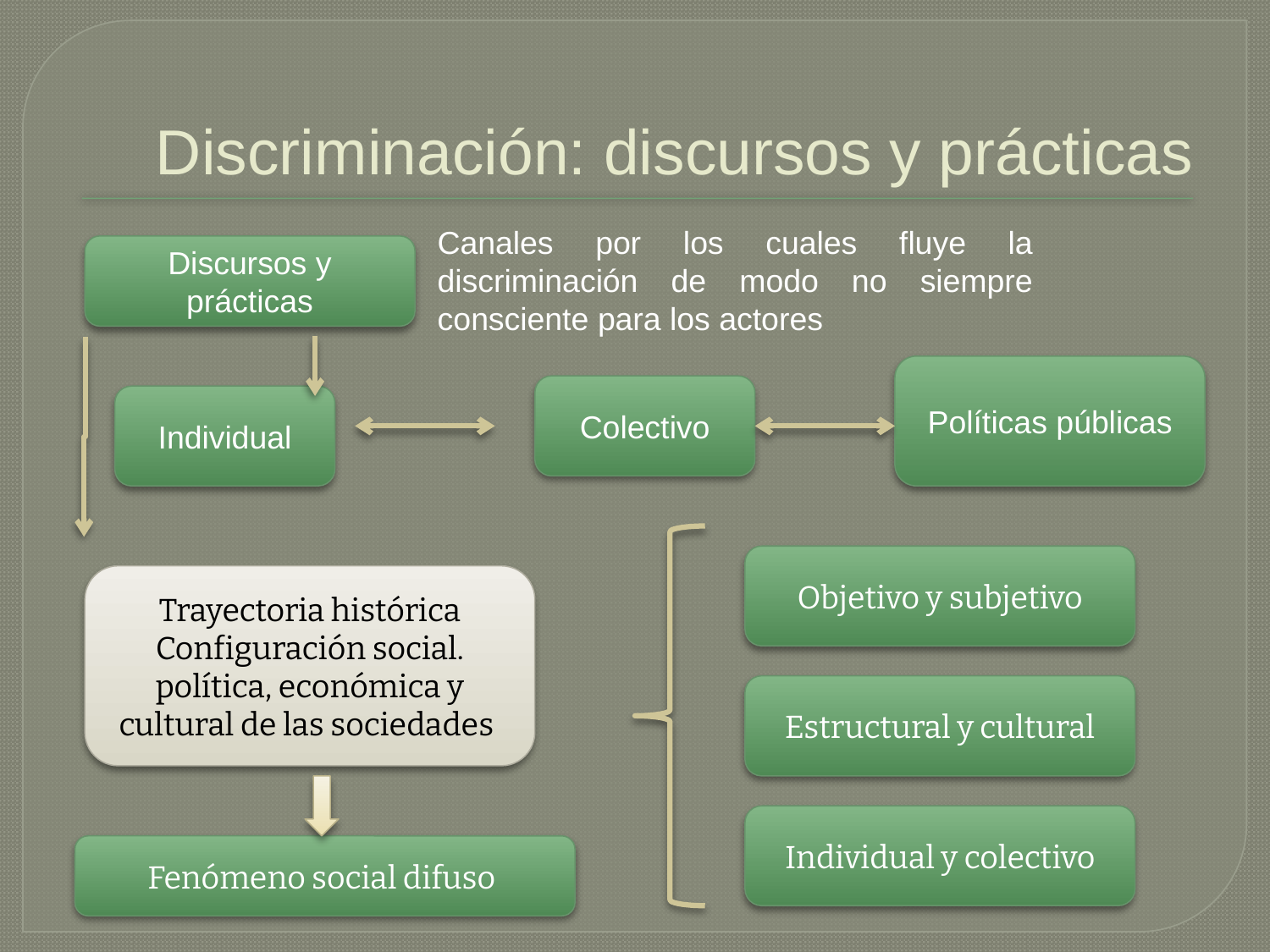

# Discriminación: discursos y prácticas

Canales por los cuales fluye la discriminación de modo no siempre consciente para los actores
Discursos y prácticas
Políticas públicas
Colectivo
Individual

Objetivo y subjetivo
Trayectoria histórica Configuración social. política, económica y cultural de las sociedades
Estructural y cultural

Individual y colectivo
Fenómeno social difuso